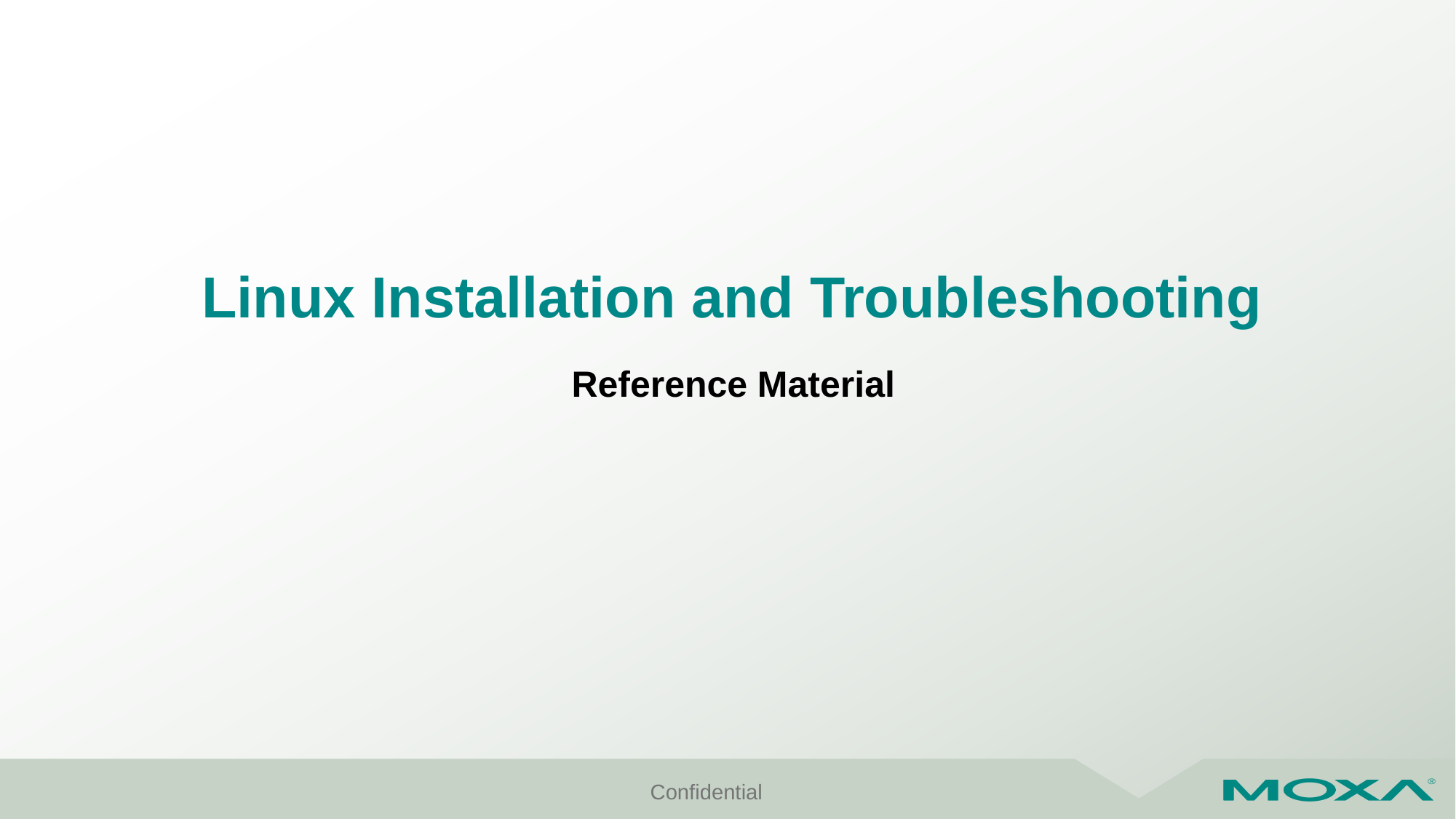

# Linux Installation and Troubleshooting
Reference Material